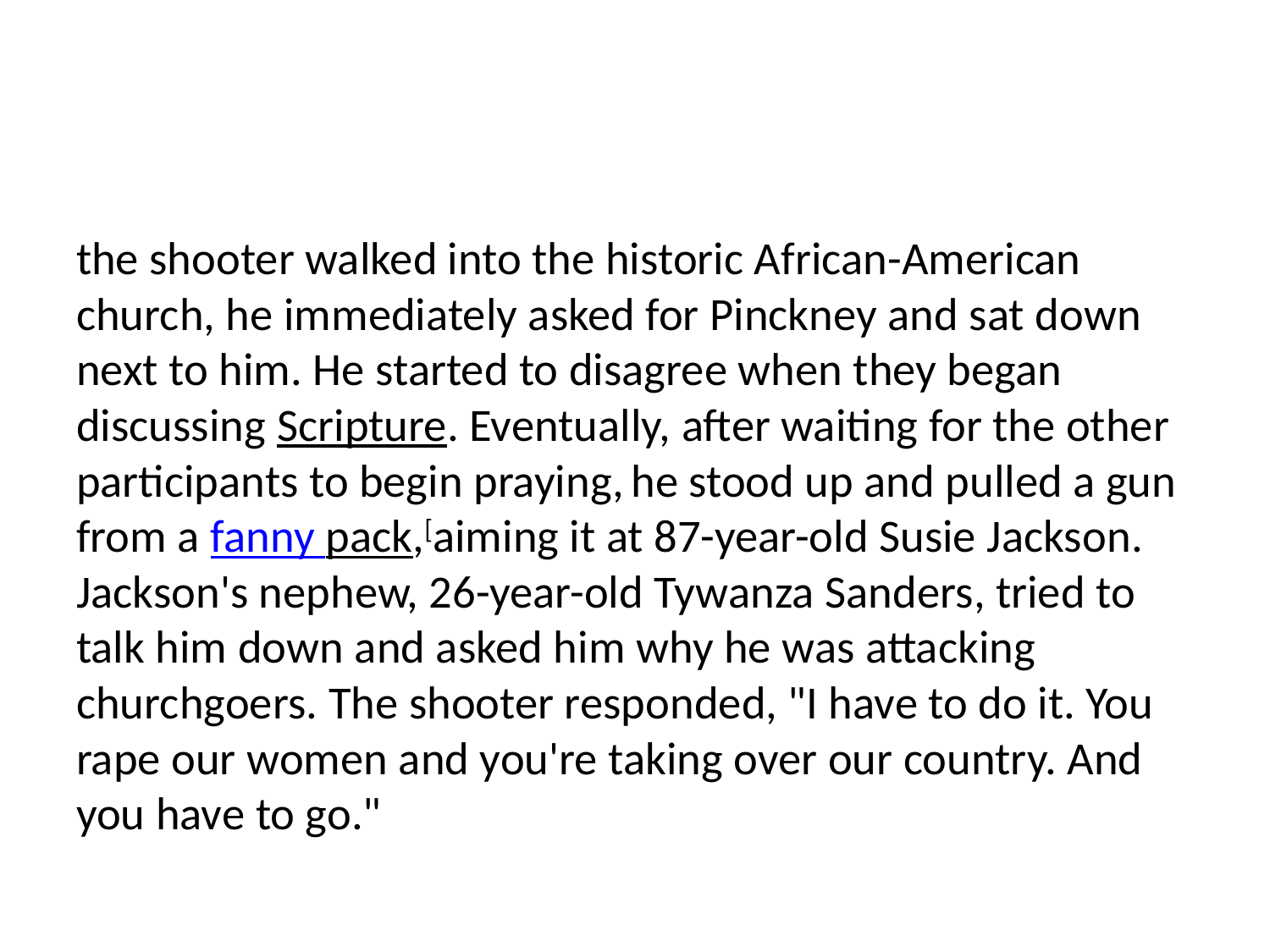

the shooter walked into the historic African-American church, he immediately asked for Pinckney and sat down next to him. He started to disagree when they began discussing Scripture. Eventually, after waiting for the other participants to begin praying, he stood up and pulled a gun from a fanny pack,[aiming it at 87-year-old Susie Jackson. Jackson's nephew, 26-year-old Tywanza Sanders, tried to talk him down and asked him why he was attacking churchgoers. The shooter responded, "I have to do it. You rape our women and you're taking over our country. And you have to go."